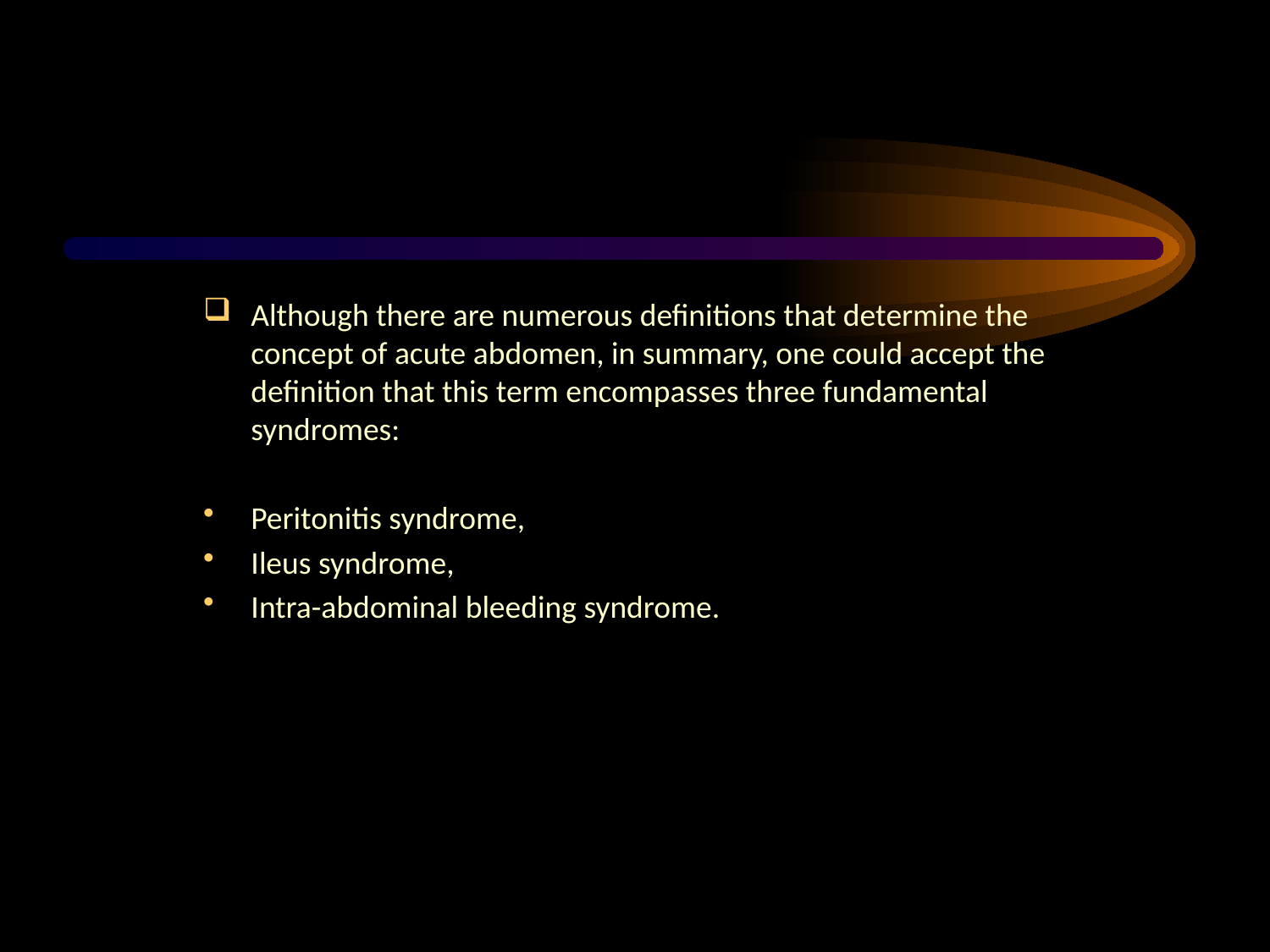

#
Although there are numerous definitions that determine the concept of acute abdomen, in summary, one could accept the definition that this term encompasses three fundamental syndromes:

Peritonitis syndrome,
Ileus syndrome,
Intra-abdominal bleeding syndrome.